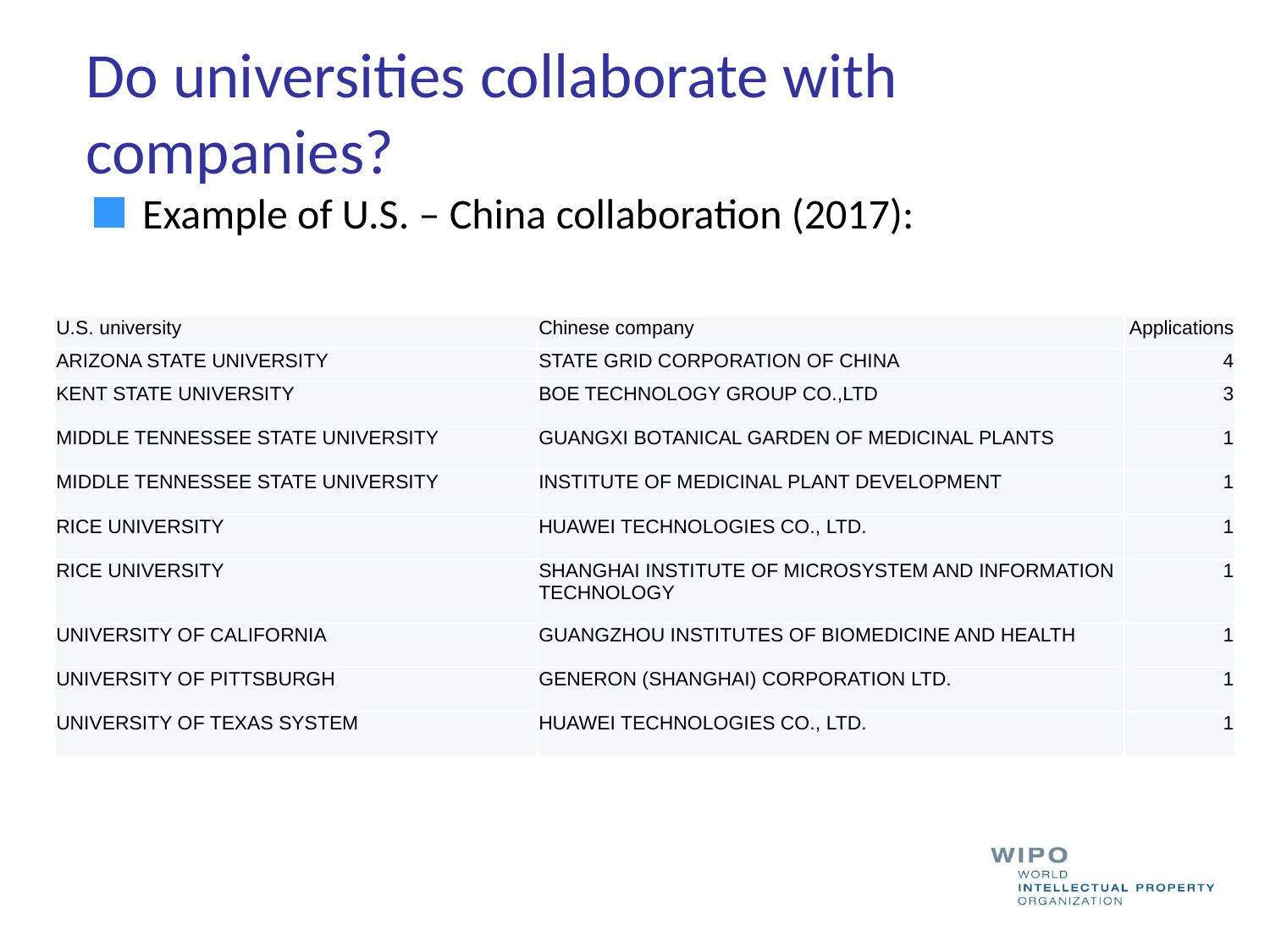

# Do universities collaborate with companies?
Example of U.S. – China collaboration (2017):
| U.S. university | Chinese company | Applications |
| --- | --- | --- |
| ARIZONA STATE UNIVERSITY | STATE GRID CORPORATION OF CHINA | 4 |
| KENT STATE UNIVERSITY | BOE TECHNOLOGY GROUP CO.,LTD | 3 |
| MIDDLE TENNESSEE STATE UNIVERSITY | GUANGXI BOTANICAL GARDEN OF MEDICINAL PLANTS | 1 |
| MIDDLE TENNESSEE STATE UNIVERSITY | INSTITUTE OF MEDICINAL PLANT DEVELOPMENT | 1 |
| RICE UNIVERSITY | HUAWEI TECHNOLOGIES CO., LTD. | 1 |
| RICE UNIVERSITY | SHANGHAI INSTITUTE OF MICROSYSTEM AND INFORMATION TECHNOLOGY | 1 |
| UNIVERSITY OF CALIFORNIA | GUANGZHOU INSTITUTES OF BIOMEDICINE AND HEALTH | 1 |
| UNIVERSITY OF PITTSBURGH | GENERON (SHANGHAI) CORPORATION LTD. | 1 |
| UNIVERSITY OF TEXAS SYSTEM | HUAWEI TECHNOLOGIES CO., LTD. | 1 |